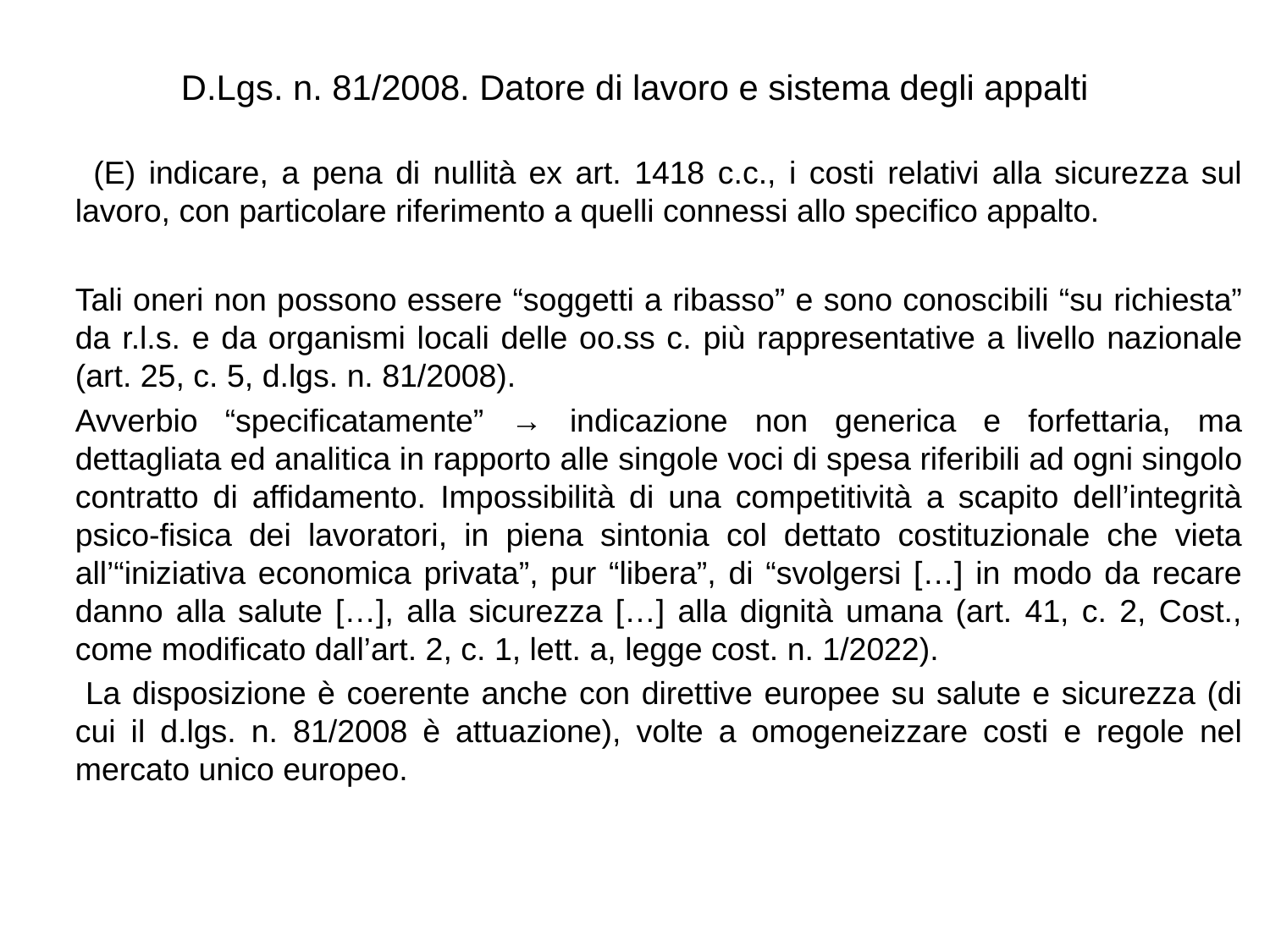

# D.Lgs. n. 81/2008. Datore di lavoro e sistema degli appalti
     (E) indicare, a pena di nullità ex art. 1418 c.c., i costi relativi alla sicurezza sul lavoro, con particolare riferimento a quelli connessi allo specifico appalto.

	Tali oneri non possono essere “soggetti a ribasso” e sono conoscibili “su richiesta” da r.l.s. e da organismi locali delle oo.ss c. più rappresentative a livello nazionale (art. 25, c. 5, d.lgs. n. 81/2008).
	Avverbio “specificatamente” → indicazione non generica e forfettaria, ma dettagliata ed analitica in rapporto alle singole voci di spesa riferibili ad ogni singolo contratto di affidamento. Impossibilità di una competitività a scapito dell’integrità psico-fisica dei lavoratori, in piena sintonia col dettato costituzionale che vieta all’“iniziativa economica privata”, pur “libera”, di “svolgersi […] in modo da recare danno alla salute […], alla sicurezza […] alla dignità umana (art. 41, c. 2, Cost., come modificato dall’art. 2, c. 1, lett. a, legge cost. n. 1/2022).
     La disposizione è coerente anche con direttive europee su salute e sicurezza (di cui il d.lgs. n. 81/2008 è attuazione), volte a omogeneizzare costi e regole nel mercato unico europeo.